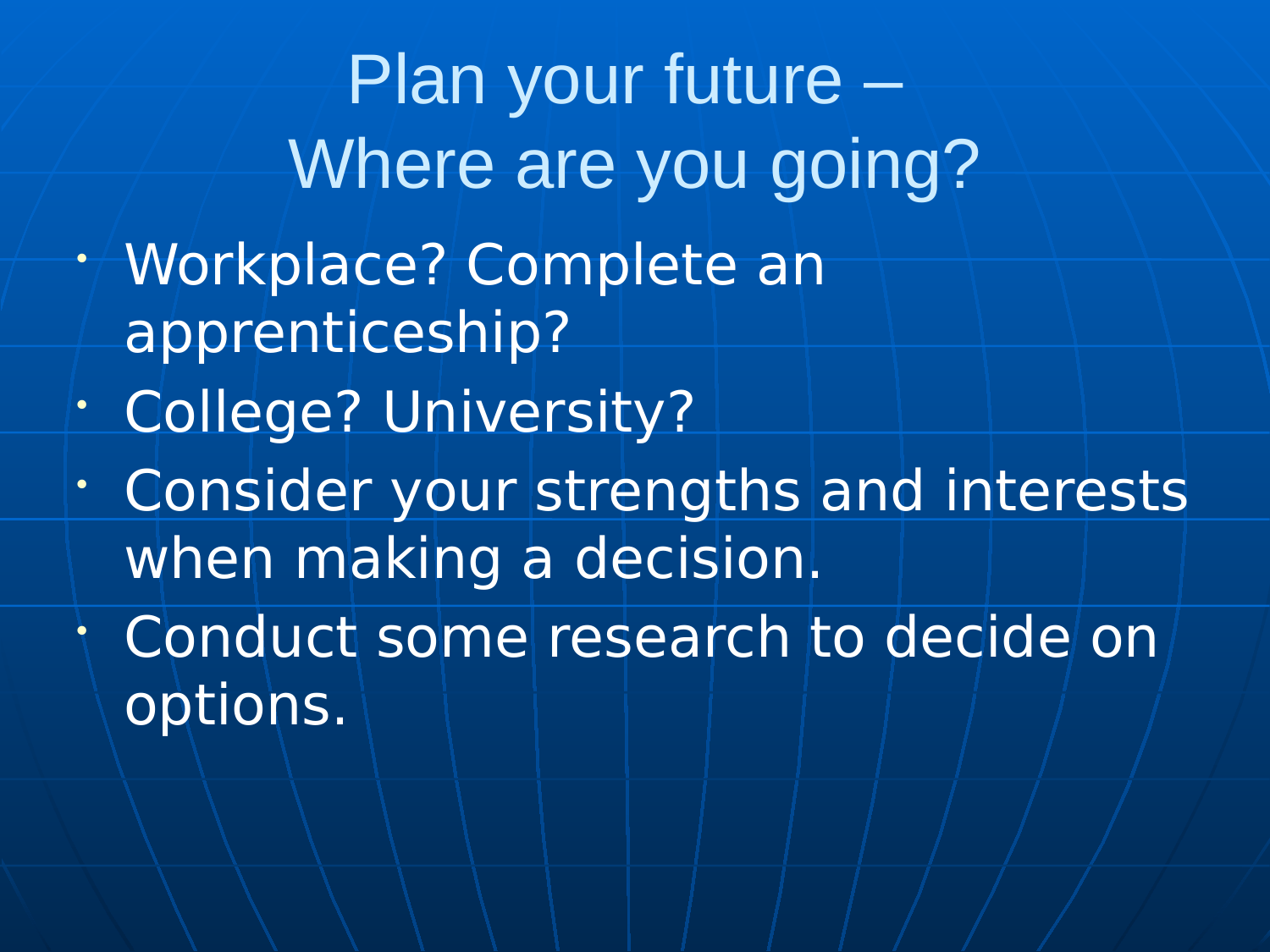

# Plan your future – Where are you going?
Workplace? Complete an apprenticeship?
College? University?
Consider your strengths and interests when making a decision.
Conduct some research to decide on options.